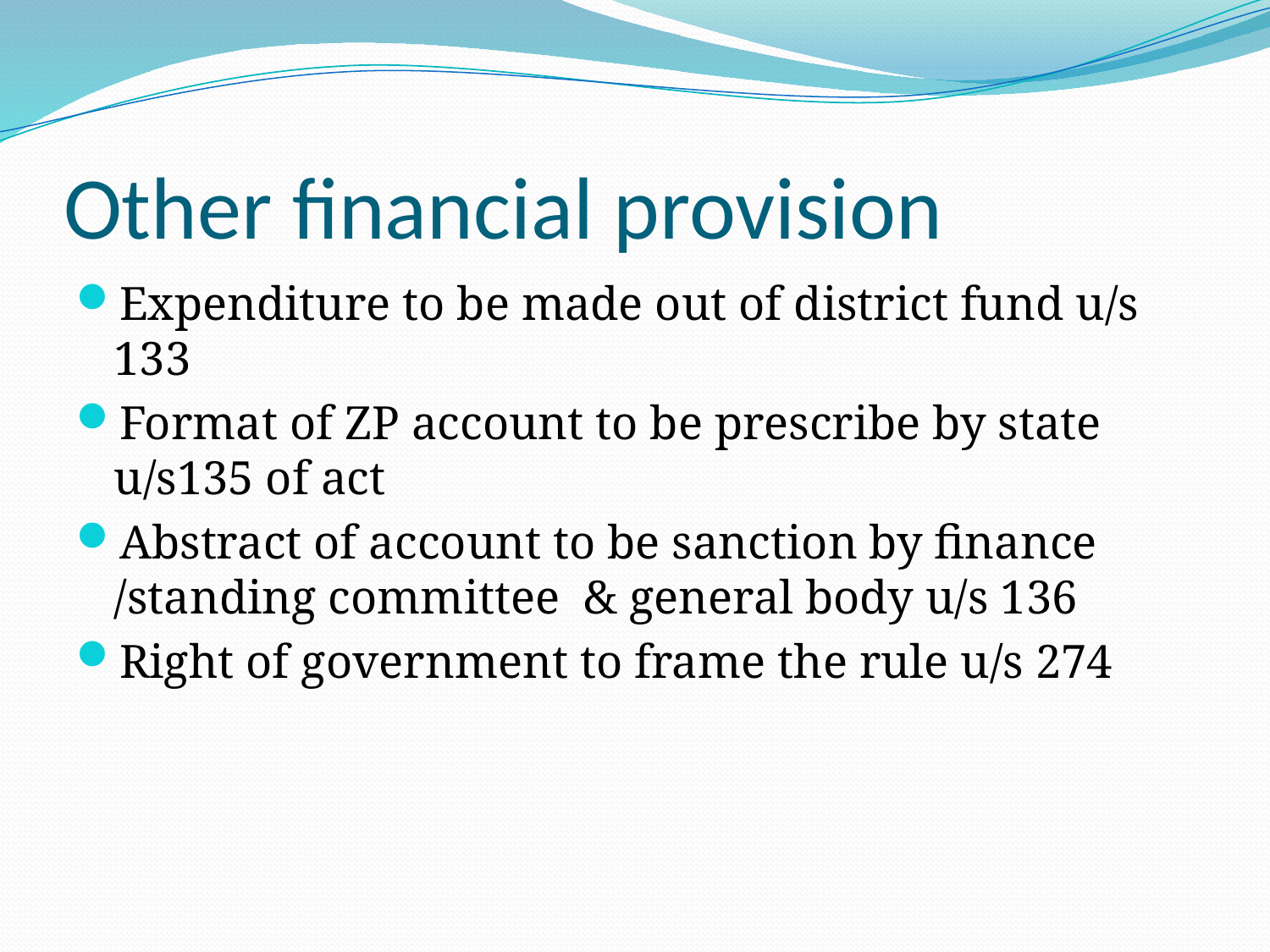

# Other financial provision
Expenditure to be made out of district fund u/s 133
Format of ZP account to be prescribe by state u/s135 of act
Abstract of account to be sanction by finance /standing committee  & general body u/s 136
Right of government to frame the rule u/s 274